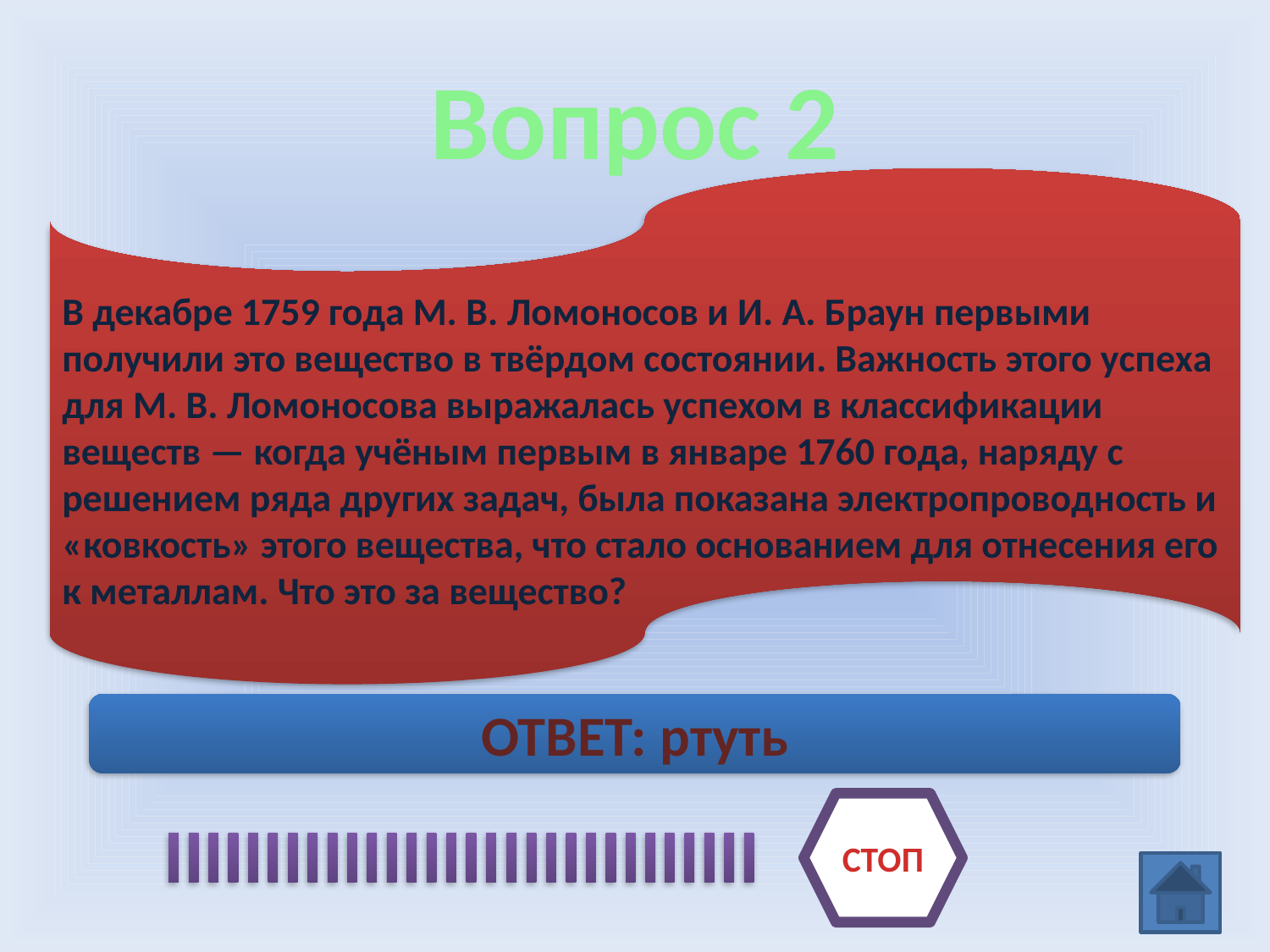

# Вопрос 2

В декабре 1759 года М. В. Ломоносов и И. А. Браун первыми получили это вещество в твёрдом состоянии. Важность этого успеха для М. В. Ломоносова выражалась успехом в классификации веществ — когда учёным первым в январе 1760 года, наряду с решением ряда других задач, была показана электропроводность и «ковкость» этого вещества, что стало основанием для отнесения его к металлам. Что это за вещество?

ОТВЕТ: ртуть

СТОП